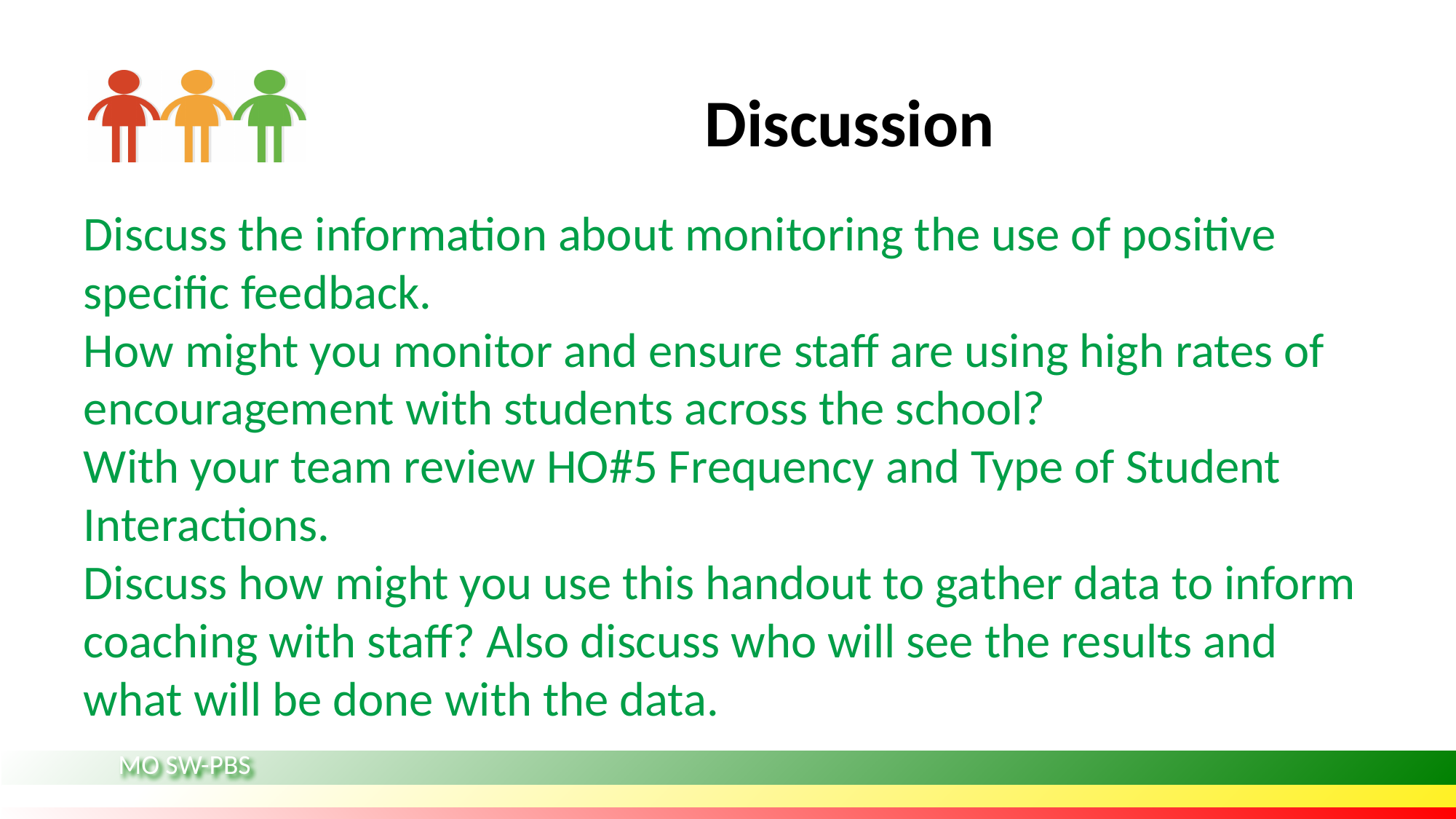

# Discussion
Discuss the information about monitoring the use of positive specific feedback.
How might you monitor and ensure staff are using high rates of encouragement with students across the school?
With your team review HO#5 Frequency and Type of Student Interactions.
Discuss how might you use this handout to gather data to inform coaching with staff? Also discuss who will see the results and what will be done with the data.